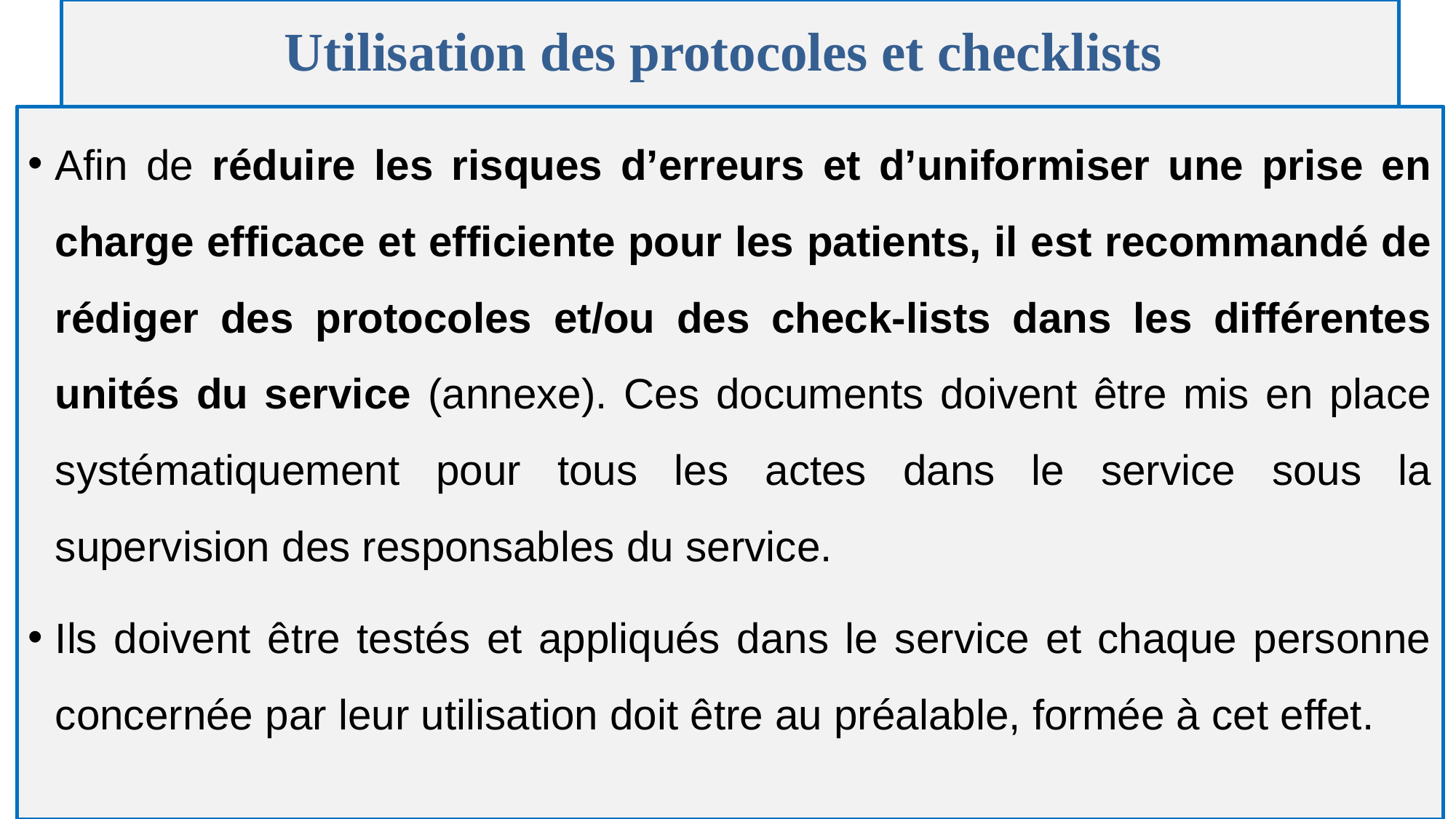

# Utilisation des protocoles et checklists
Afin de réduire les risques d’erreurs et d’uniformiser une prise en charge efficace et efficiente pour les patients, il est recommandé de rédiger des protocoles et/ou des check-lists dans les différentes unités du service (annexe). Ces documents doivent être mis en place systématiquement pour tous les actes dans le service sous la supervision des responsables du service.
Ils doivent être testés et appliqués dans le service et chaque personne concernée par leur utilisation doit être au préalable, formée à cet effet.